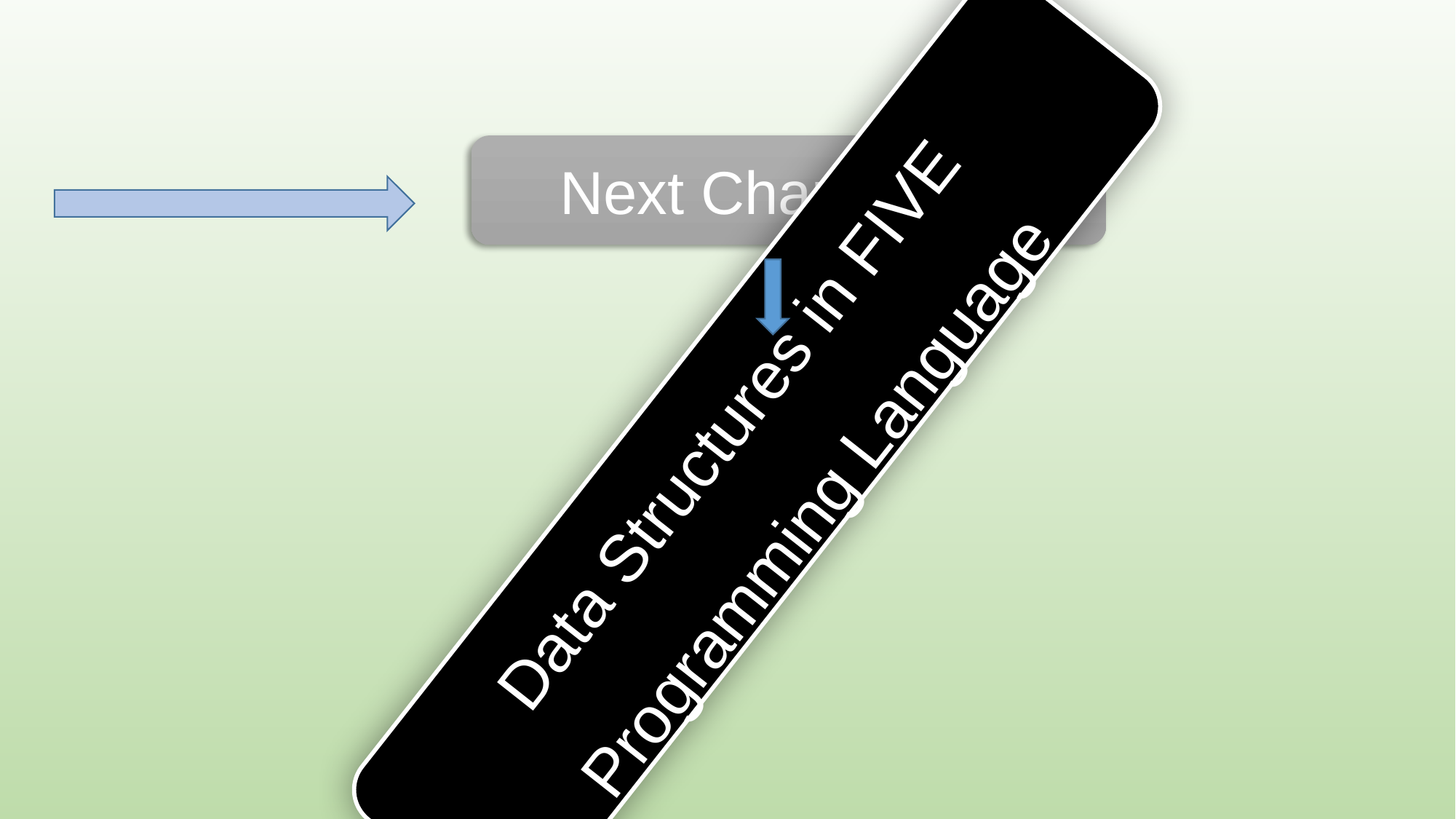

Next Chapter 09

Data Structures in FIVE
Programming Language